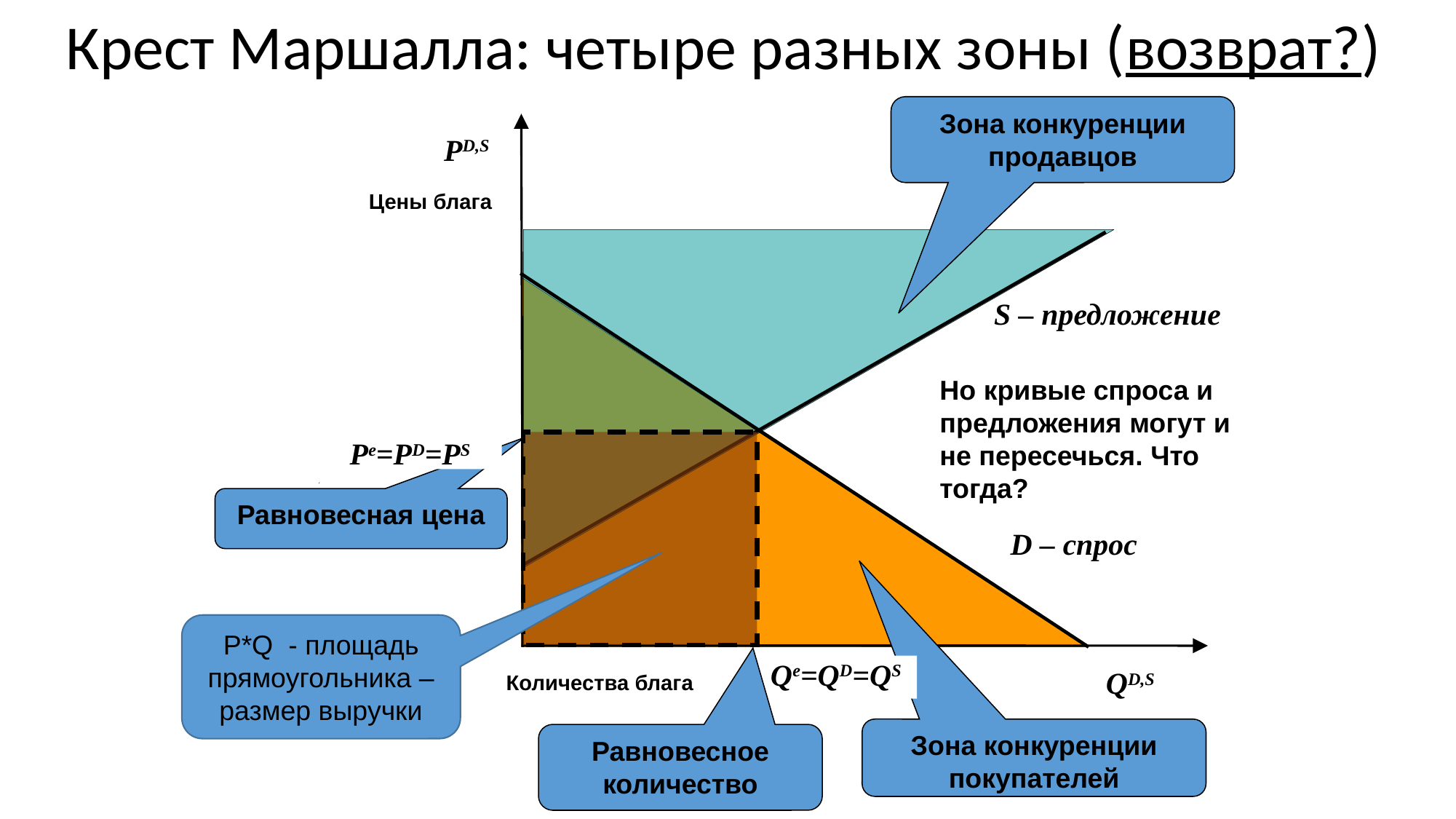

# Крест Маршалла: четыре разных зоны (возврат?)
Зона конкуренции продавцов

PD,S
Цены блага

S – предложение
Но кривые спроса и предложения могут и не пересечься. Что тогда?

Pe=PD=PS

Равновесная цена
D – спрос
P*Q  - площадь прямоугольника – размер выручки

Qe=QD=QS
Количества блага
QD,S
Зона конкуренции покупателей

Равновесное количество